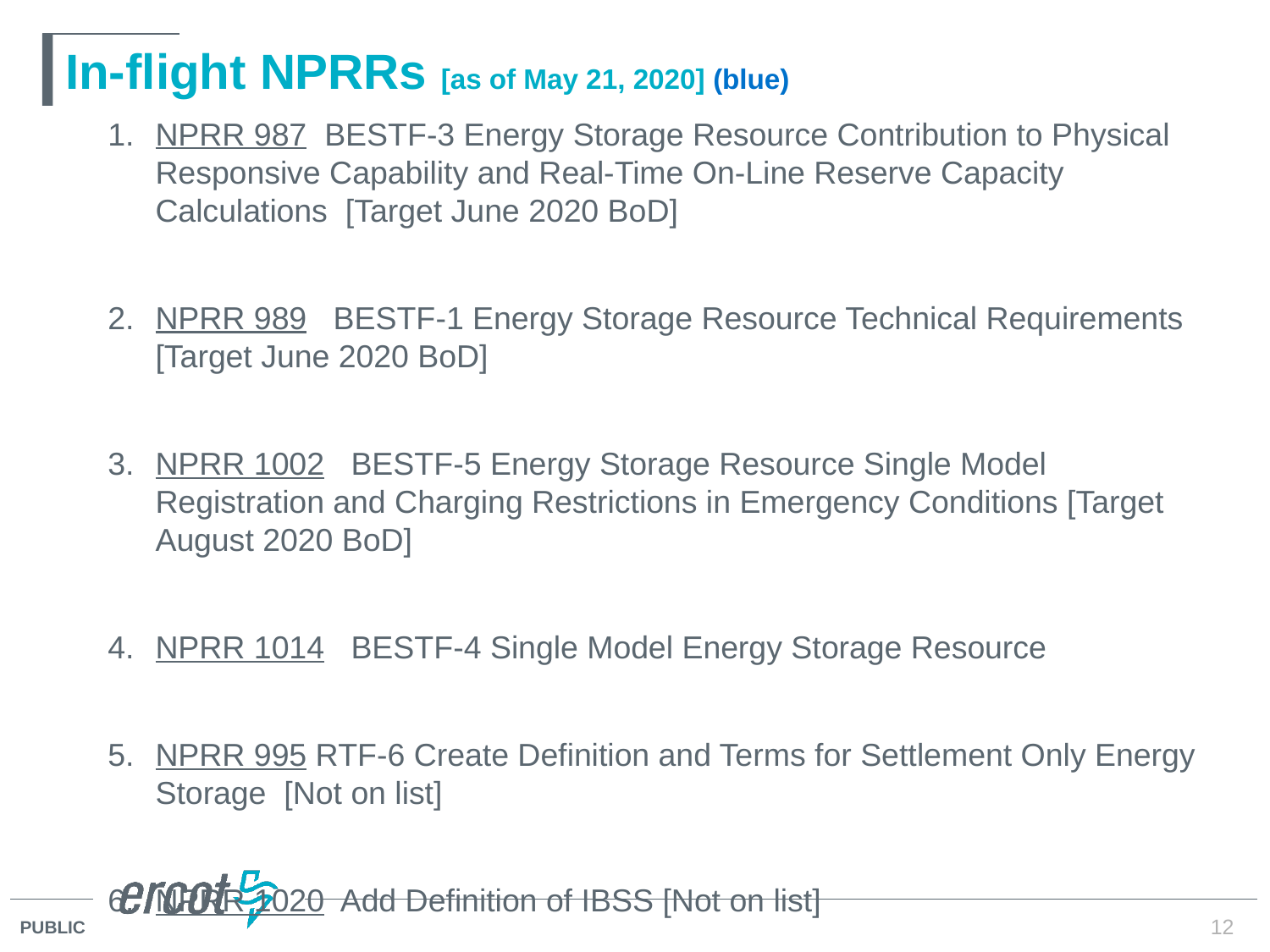

# In-flight NPRRs [as of May 21, 2020] (blue)
NPRR 987  BESTF-3 Energy Storage Resource Contribution to Physical Responsive Capability and Real-Time On-Line Reserve Capacity Calculations  [Target June 2020 BoD]

NPRR 989   BESTF-1 Energy Storage Resource Technical Requirements  [Target June 2020 BoD]

NPRR 1002   BESTF-5 Energy Storage Resource Single Model Registration and Charging Restrictions in Emergency Conditions [Target August 2020 BoD]

NPRR 1014   BESTF-4 Single Model Energy Storage Resource

NPRR 995 RTF-6 Create Definition and Terms for Settlement Only Energy Storage  [Not on list]

NPRR 1020  Add Definition of IBSS [Not on list]

12